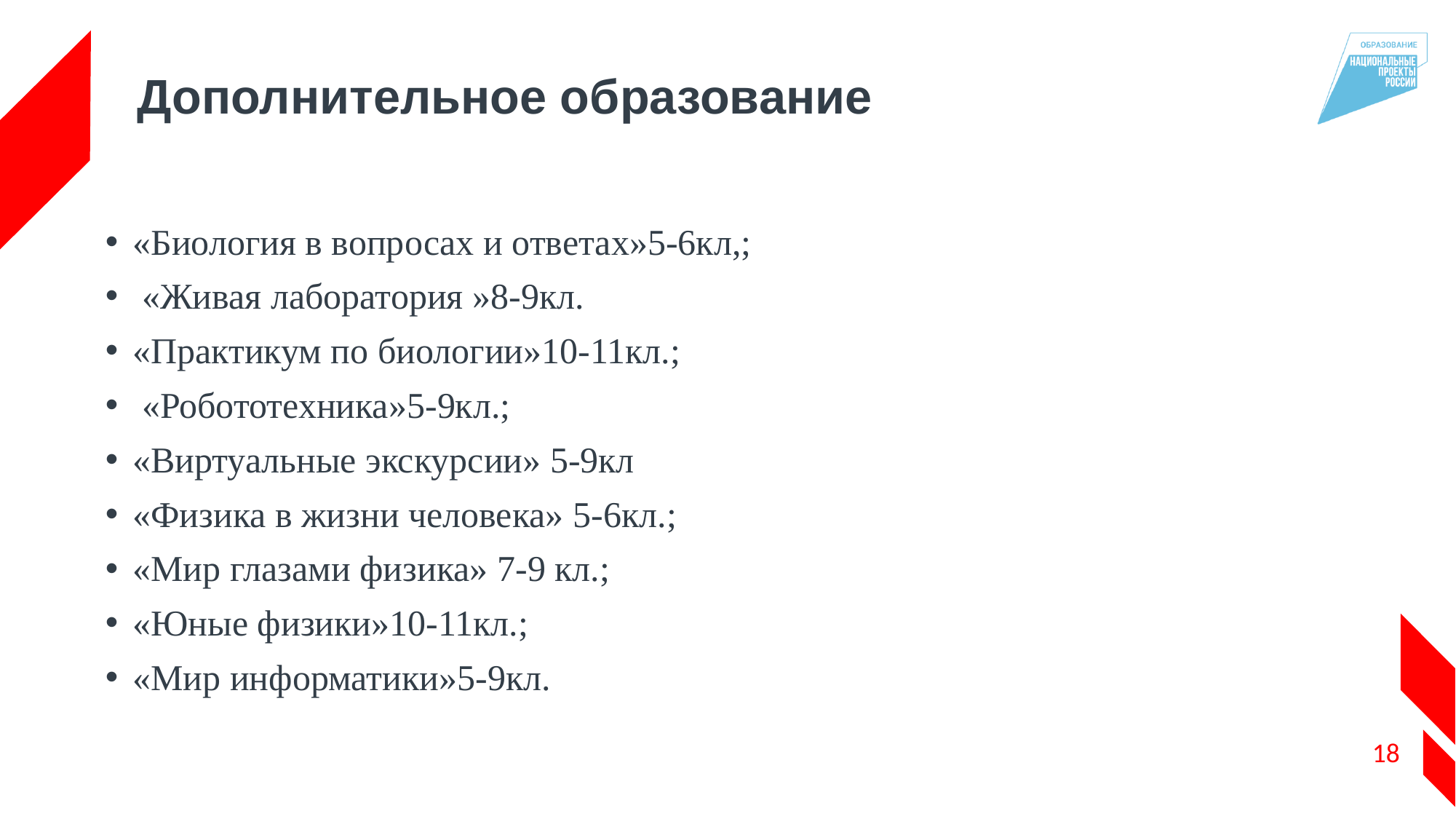

# Дополнительное образование
«Биология в вопросах и ответах»5-6кл,;
 «Живая лаборатория »8-9кл.
«Практикум по биологии»10-11кл.;
 «Робототехника»5-9кл.;
«Виртуальные экскурсии» 5-9кл
«Физика в жизни человека» 5-6кл.;
«Мир глазами физика» 7-9 кл.;
«Юные физики»10-11кл.;
«Мир информатики»5-9кл.